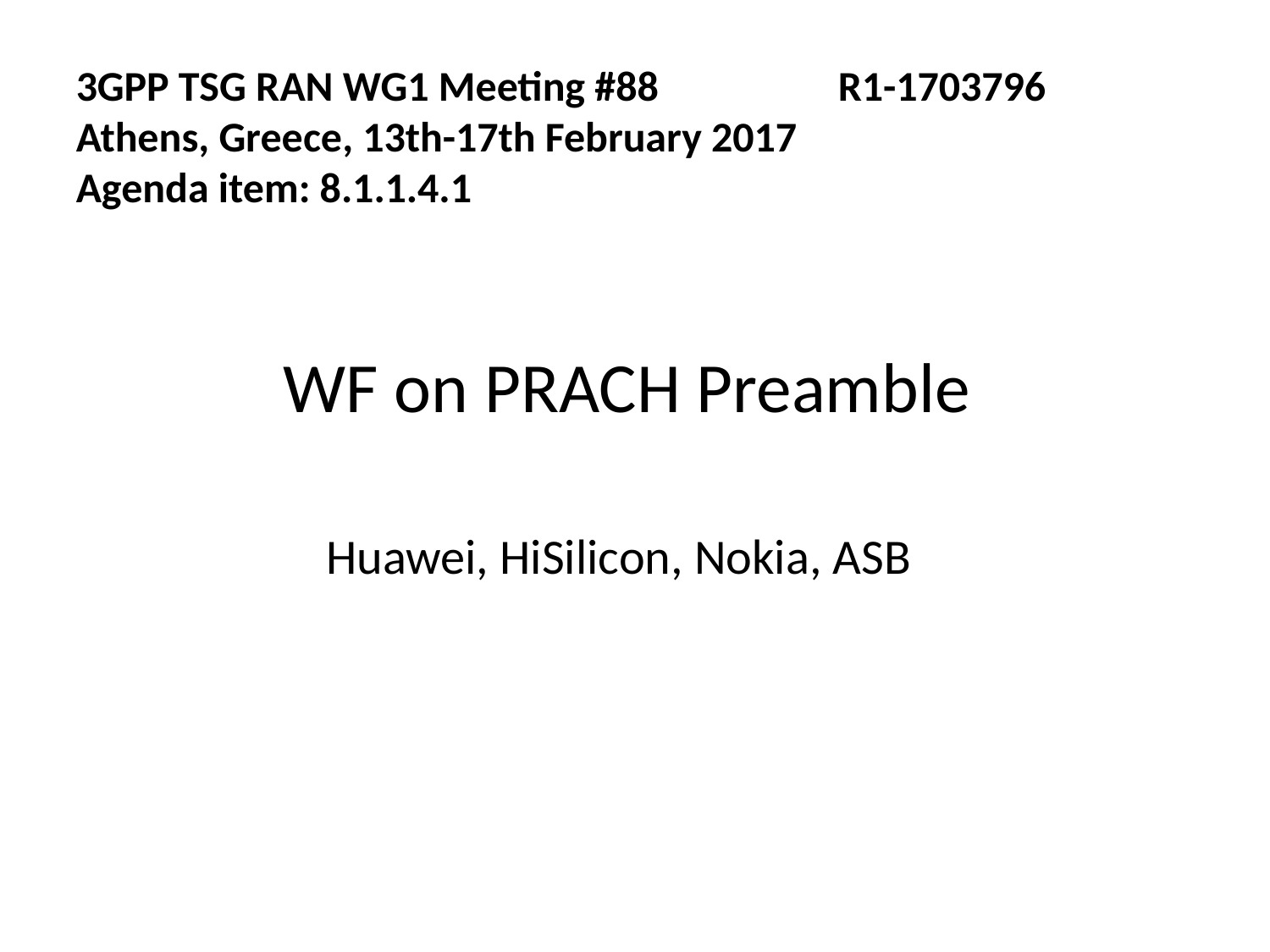

3GPP TSG RAN WG1 Meeting #88 		R1-1703796
Athens, Greece, 13th-17th February 2017
Agenda item: 8.1.1.4.1
WF on PRACH Preamble
Huawei, HiSilicon, Nokia, ASB